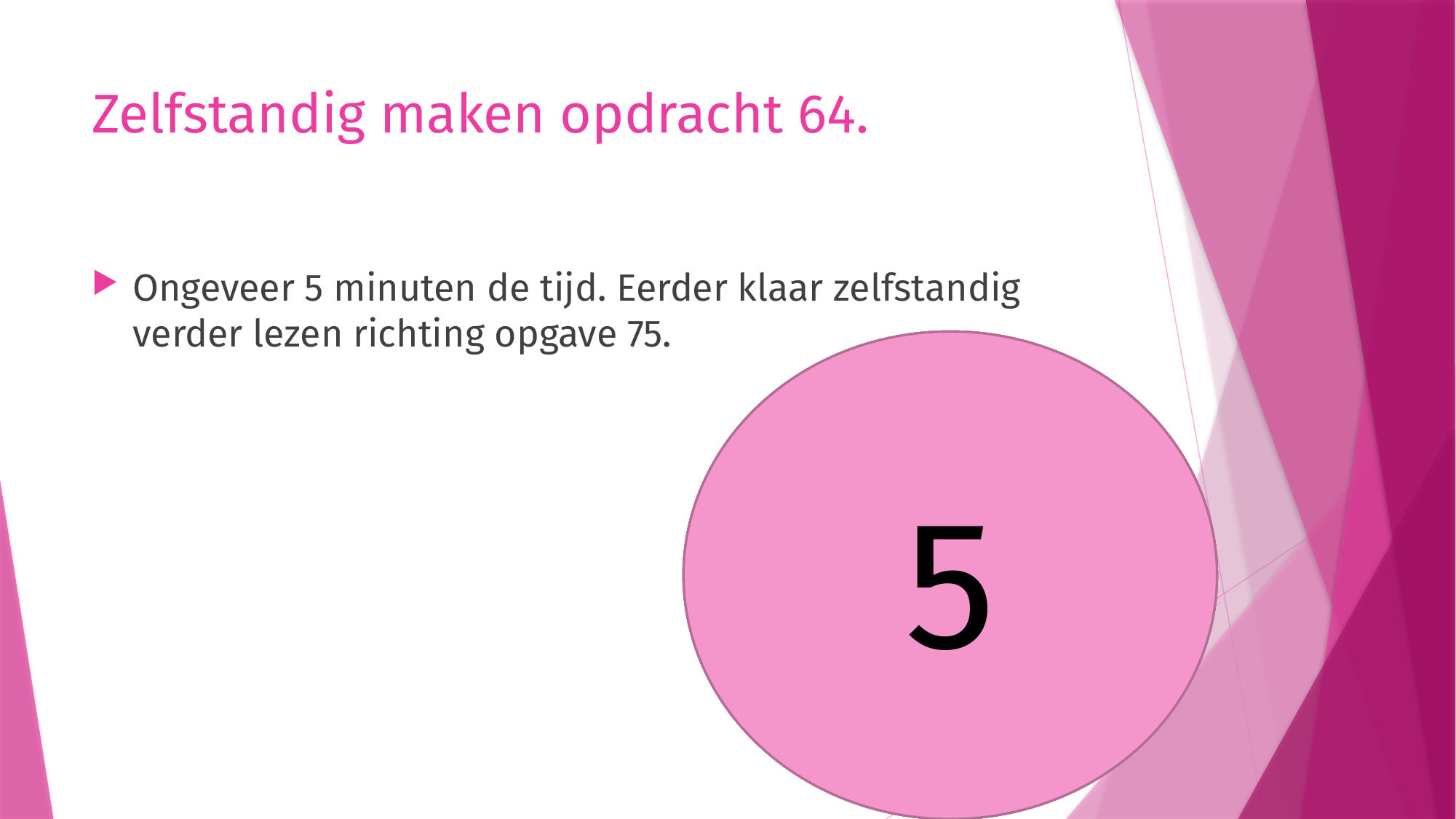

# Zelfstandig maken opdracht 64.
Ongeveer 5 minuten de tijd. Eerder klaar zelfstandig verder lezen richting opgave 75.
5
4
3
1
2